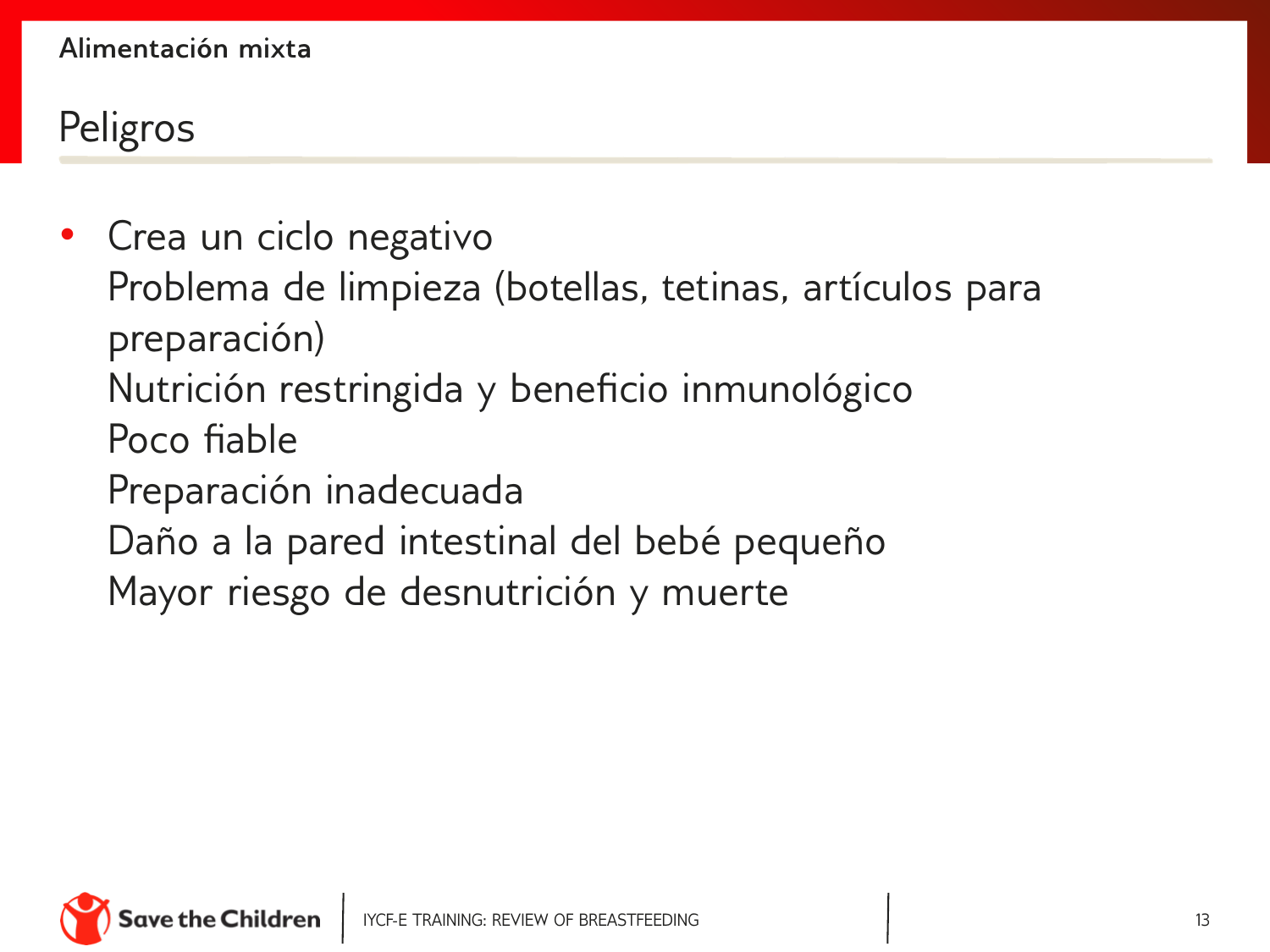

# Alimentación mixta
Peligros
Crea un ciclo negativo
Problema de limpieza (botellas, tetinas, artículos para preparación)
Nutrición restringida y beneficio inmunológico
Poco fiable
Preparación inadecuada
Daño a la pared intestinal del bebé pequeño
Mayor riesgo de desnutrición y muerte

IYCF-E TRAINING: REVIEW OF BREASTFEEDING
13